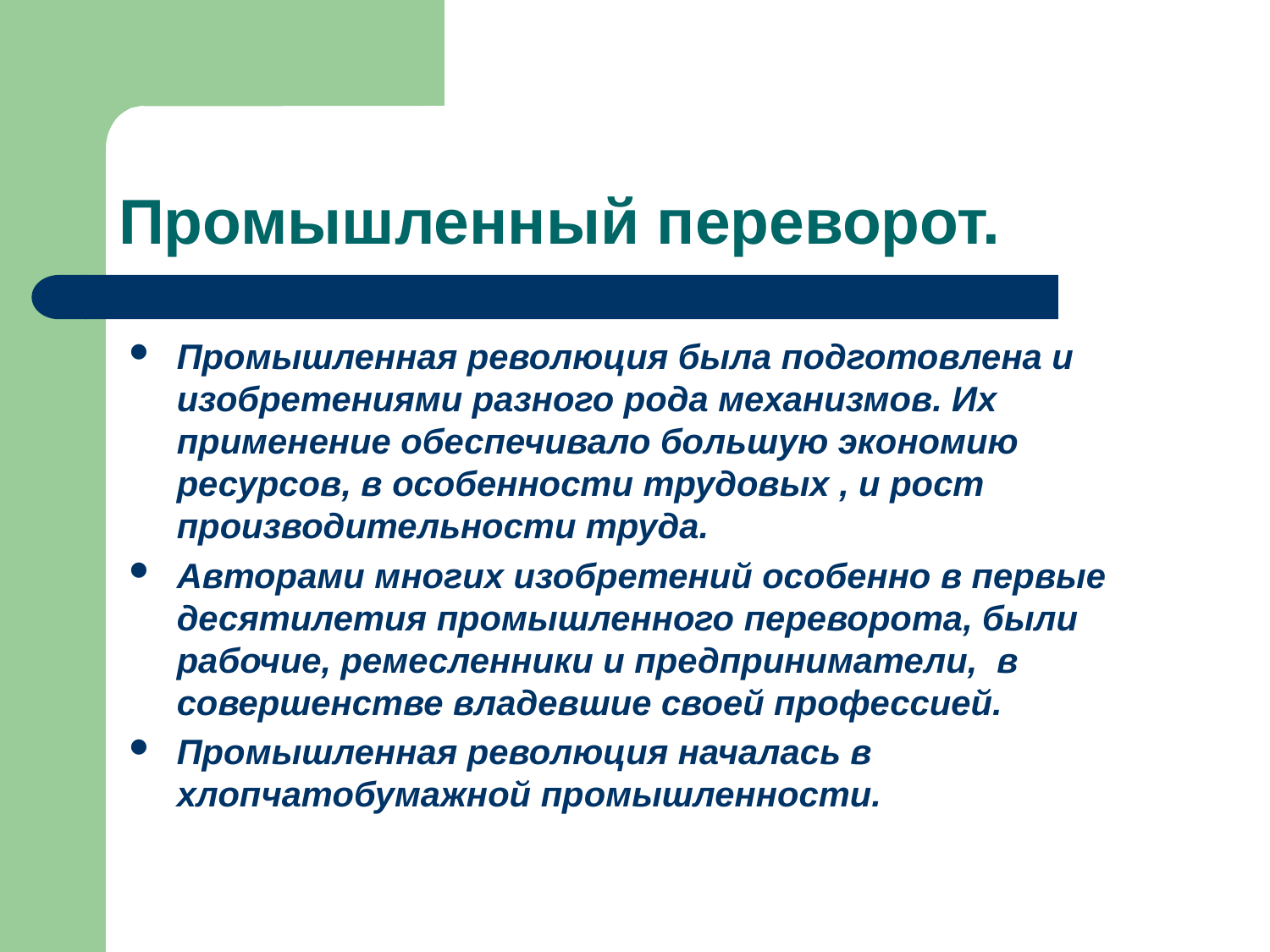

# Промышленный переворот.
Промышленная революция была подготовлена и изобретениями разного рода механизмов. Их применение обеспечивало большую экономию ресурсов, в особенности трудовых , и рост производительности труда.
Авторами многих изобретений особенно в первые десятилетия промышленного переворота, были рабочие, ремесленники и предприниматели,  в совершенстве владевшие своей профессией.
Промышленная революция началась в хлопчатобумажной промышленности.